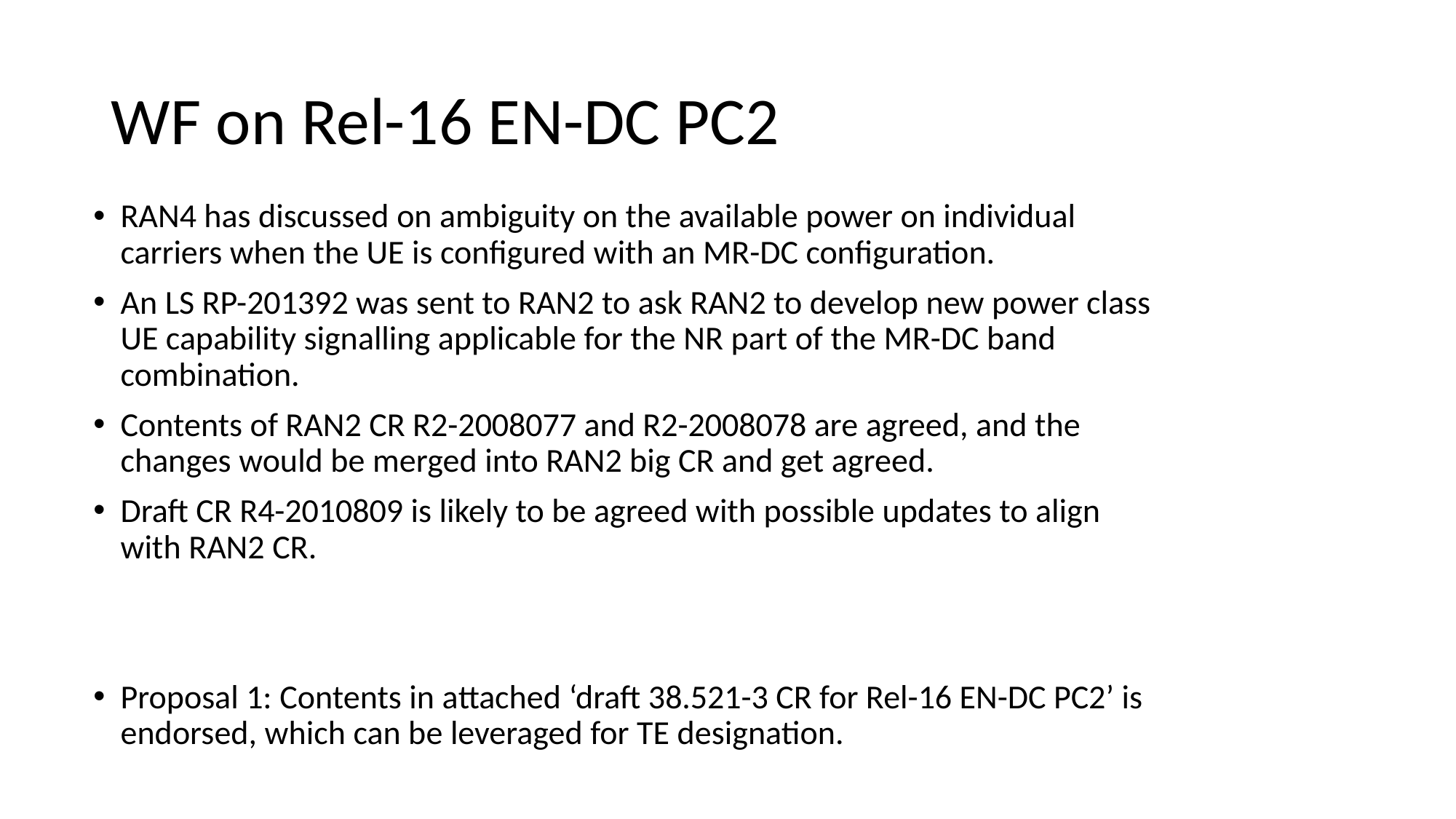

# WF on Rel-16 EN-DC PC2
RAN4 has discussed on ambiguity on the available power on individual carriers when the UE is configured with an MR-DC configuration.
An LS RP-201392 was sent to RAN2 to ask RAN2 to develop new power class UE capability signalling applicable for the NR part of the MR-DC band combination.
Contents of RAN2 CR R2-2008077 and R2-2008078 are agreed, and the changes would be merged into RAN2 big CR and get agreed.
Draft CR R4-2010809 is likely to be agreed with possible updates to align with RAN2 CR.

Proposal 1: Contents in attached ‘draft 38.521-3 CR for Rel-16 EN-DC PC2’ is endorsed, which can be leveraged for TE designation.